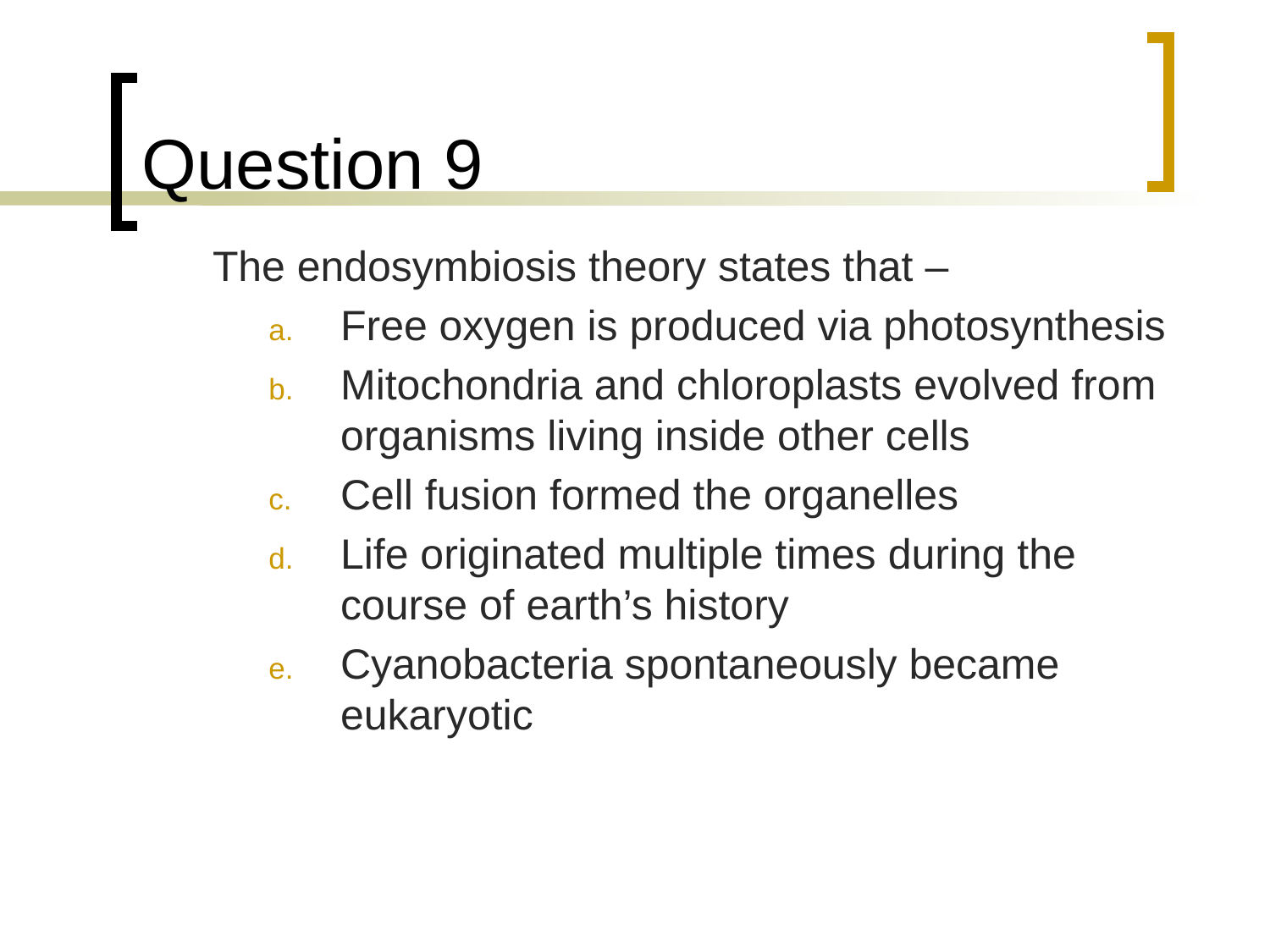

# Question 9
	The endosymbiosis theory states that –
Free oxygen is produced via photosynthesis
Mitochondria and chloroplasts evolved from organisms living inside other cells
Cell fusion formed the organelles
Life originated multiple times during the course of earth’s history
Cyanobacteria spontaneously became eukaryotic